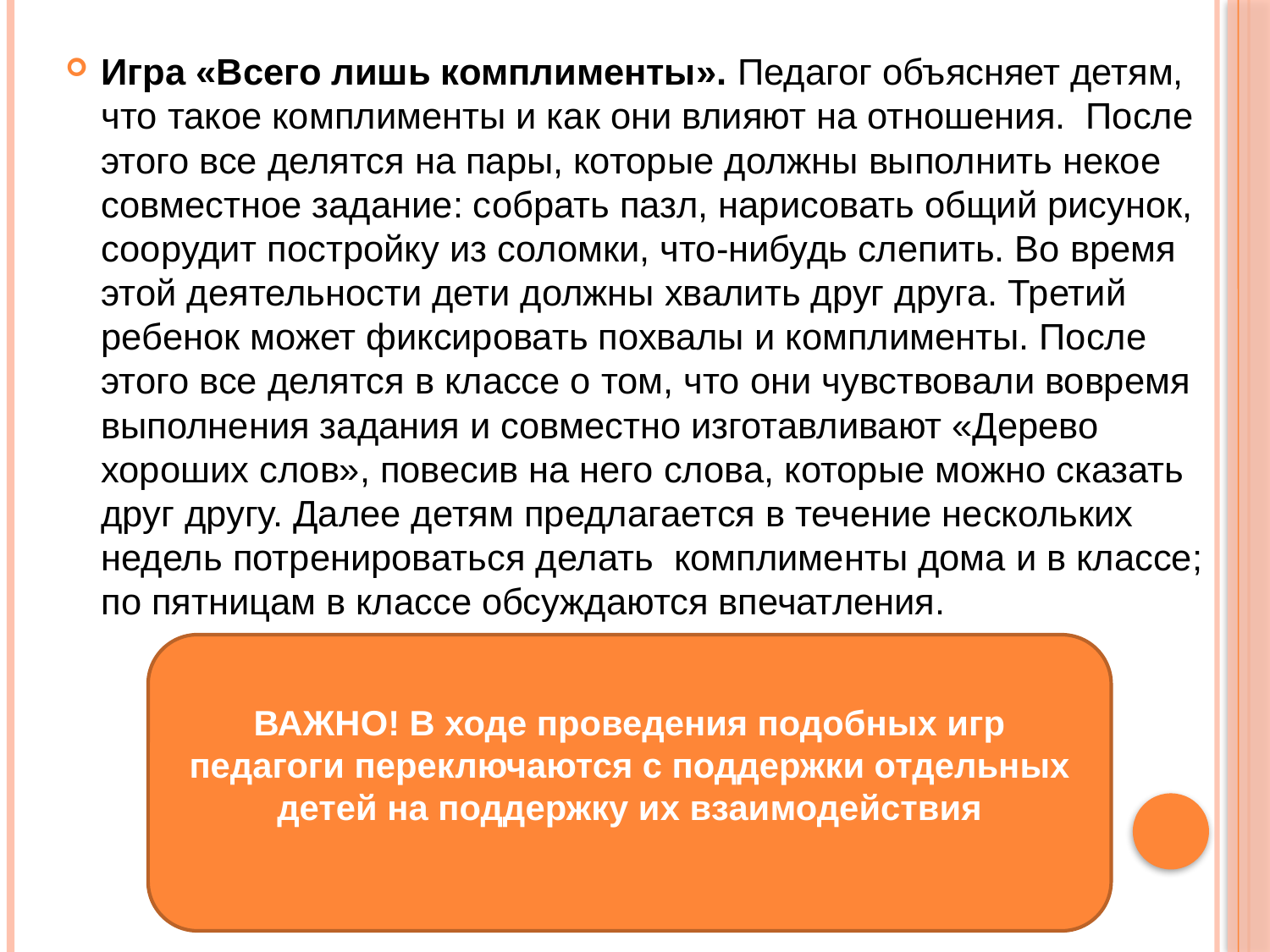

Игра «Всего лишь комплименты». Педагог объясняет детям, что такое комплименты и как они влияют на отношения.  После этого все делятся на пары, которые должны выполнить некое совместное задание: собрать пазл, нарисовать общий рисунок, соорудит постройку из соломки, что-нибудь слепить. Во время этой деятельности дети должны хвалить друг друга. Третий ребенок может фиксировать похвалы и комплименты. После этого все делятся в классе о том, что они чувствовали вовремя выполнения задания и совместно изготавливают «Дерево хороших слов», повесив на него слова, которые можно сказать друг другу. Далее детям предлагается в течение нескольких недель потренироваться делать  комплименты дома и в классе; по пятницам в классе обсуждаются впечатления.
ВАЖНО! В ходе проведения подобных игр педагоги переключаются с поддержки отдельных детей на поддержку их взаимодействия